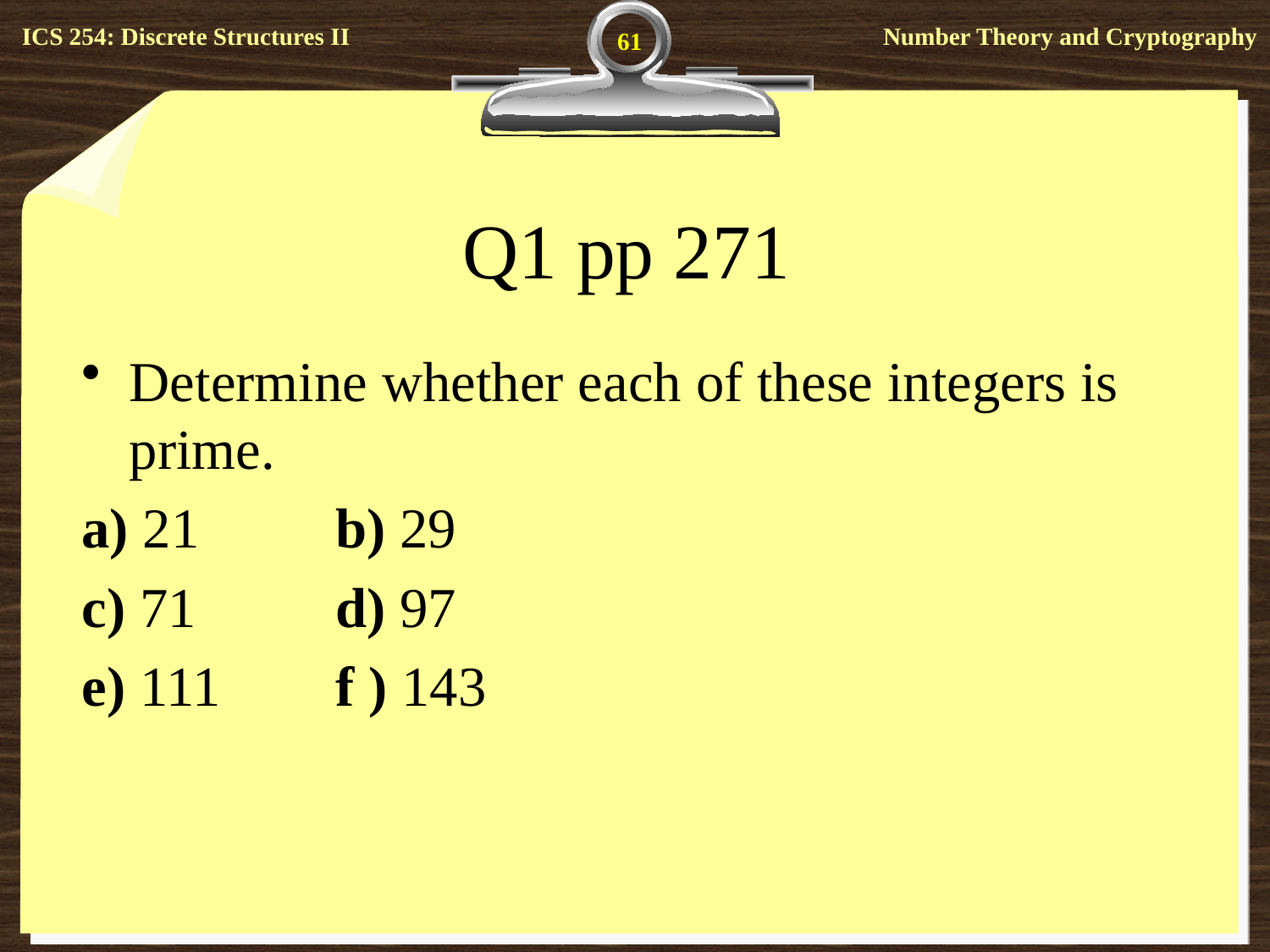

61
# Q1 pp 271
Determine whether each of these integers is prime.
a) 21 	b) 29
c) 71 	d) 97
e) 111 	f ) 143